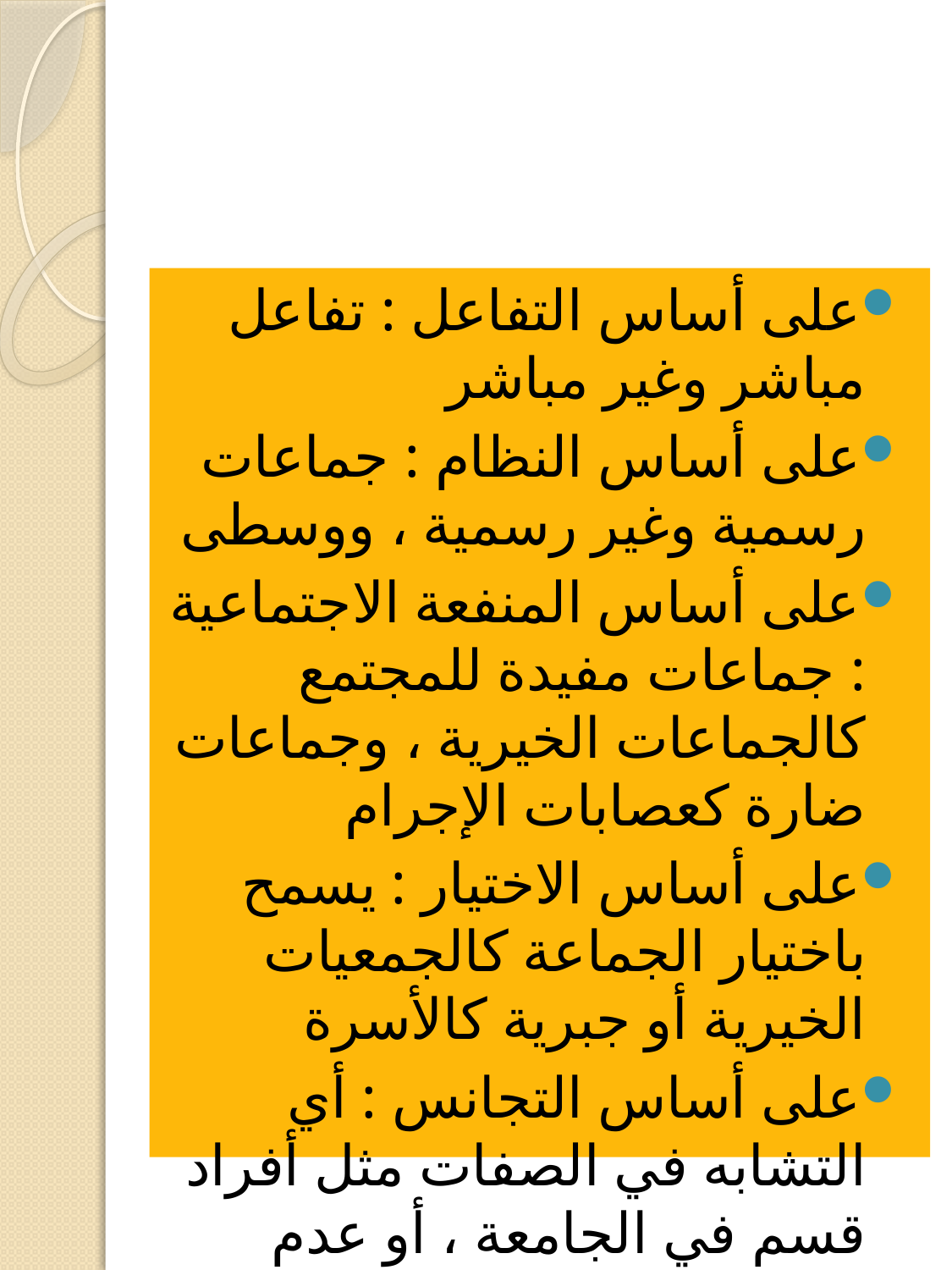

#
على أساس التفاعل : تفاعل مباشر وغير مباشر
على أساس النظام : جماعات رسمية وغير رسمية ، ووسطى
على أساس المنفعة الاجتماعية : جماعات مفيدة للمجتمع كالجماعات الخيرية ، وجماعات ضارة كعصابات الإجرام
على أساس الاختيار : يسمح باختيار الجماعة كالجمعيات الخيرية أو جبرية كالأسرة
على أساس التجانس : أي التشابه في الصفات مثل أفراد قسم في الجامعة ، أو عدم التشابه مثل الطلاب القادمين للجامعة قبل توزيعهم